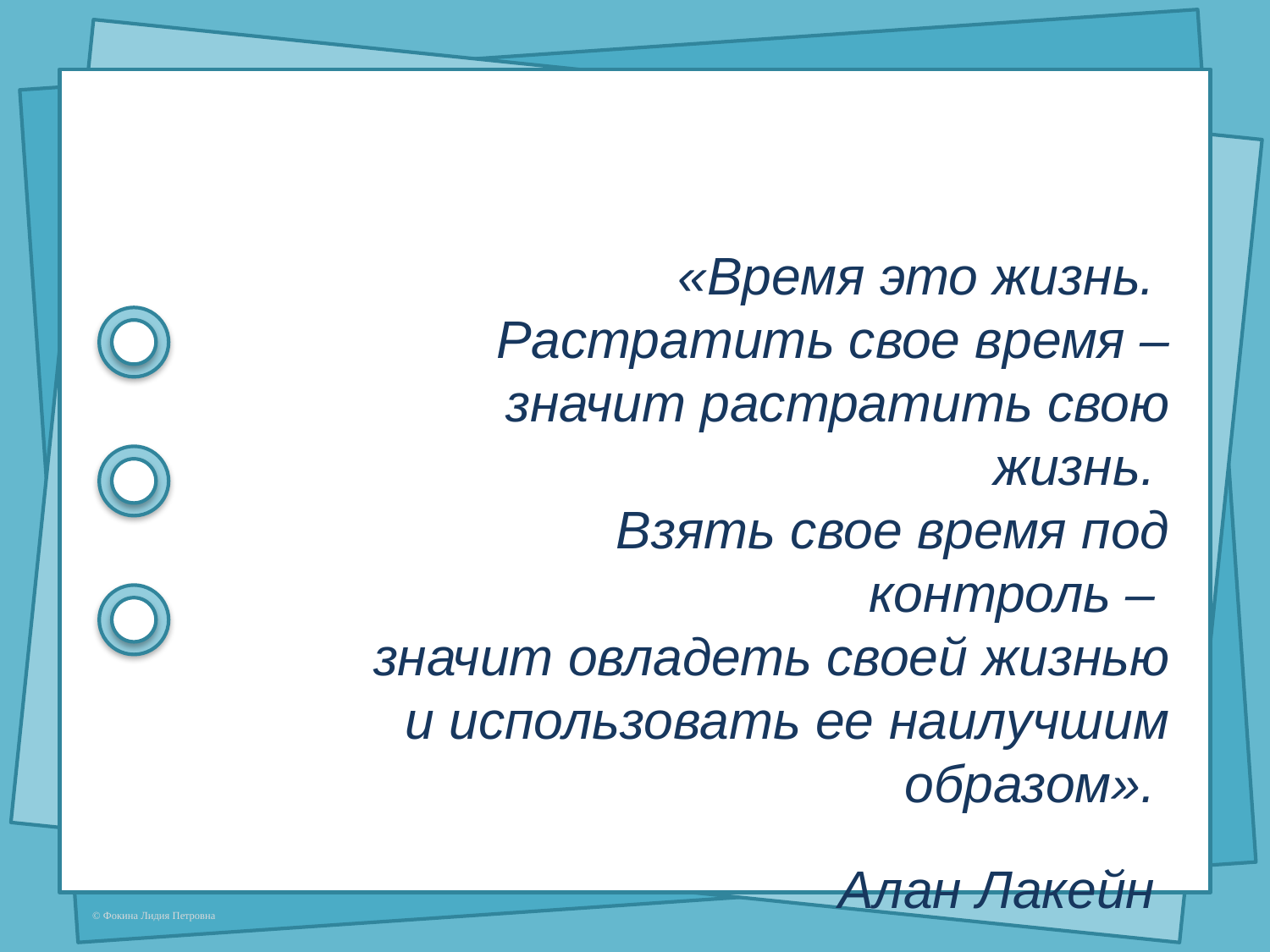

«Время это жизнь.
Растратить свое время – значит растратить свою жизнь.
Взять свое время под контроль –
значит овладеть своей жизнью
и использовать ее наилучшим образом».

Алан Лакейн